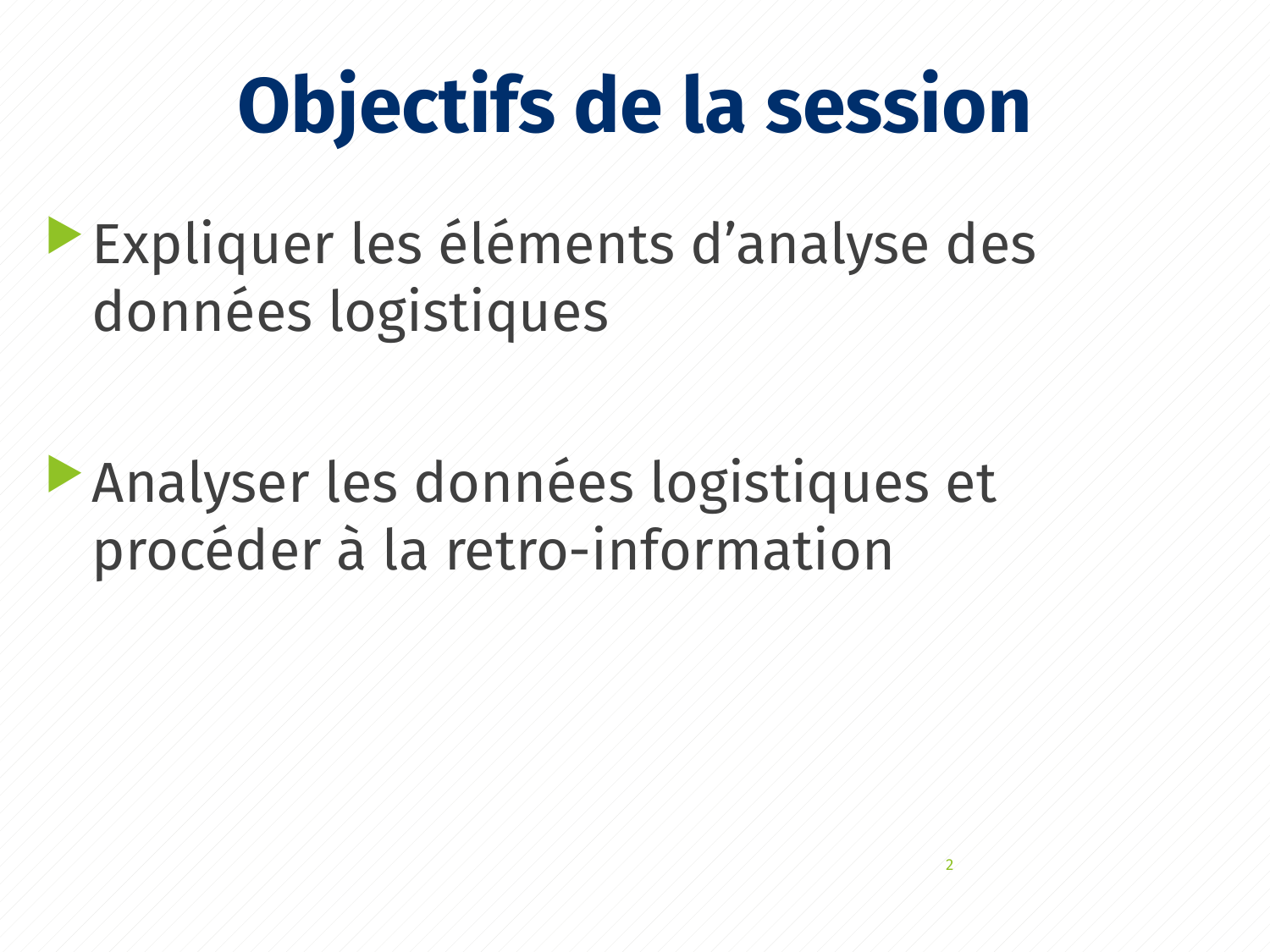

# Objectifs de la session
Expliquer les éléments d’analyse des données logistiques

Analyser les données logistiques et procéder à la retro-information
2